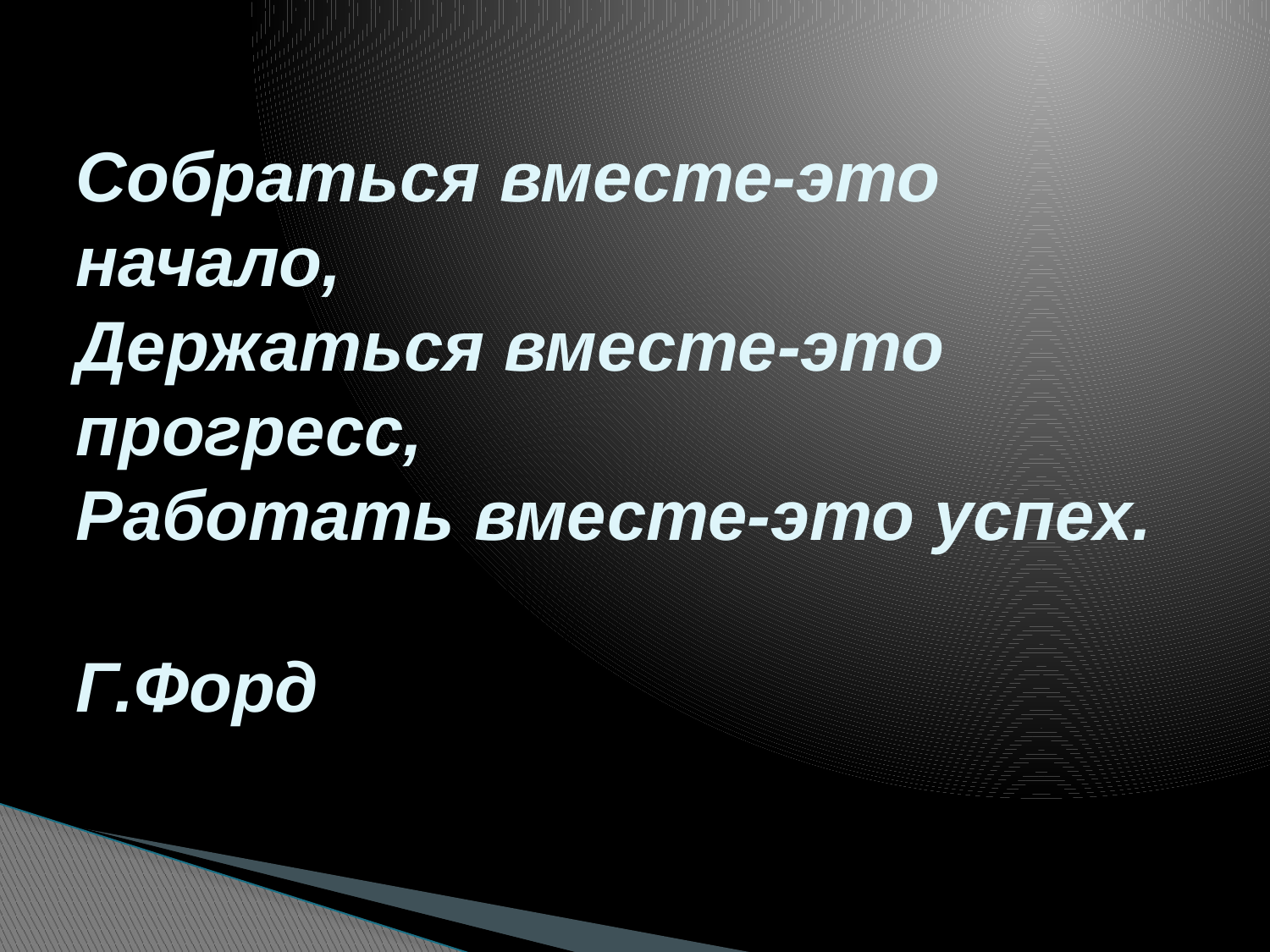

# Собраться вместе-это начало, Держаться вместе-это прогресс, Работать вместе-это успех. Г.Форд